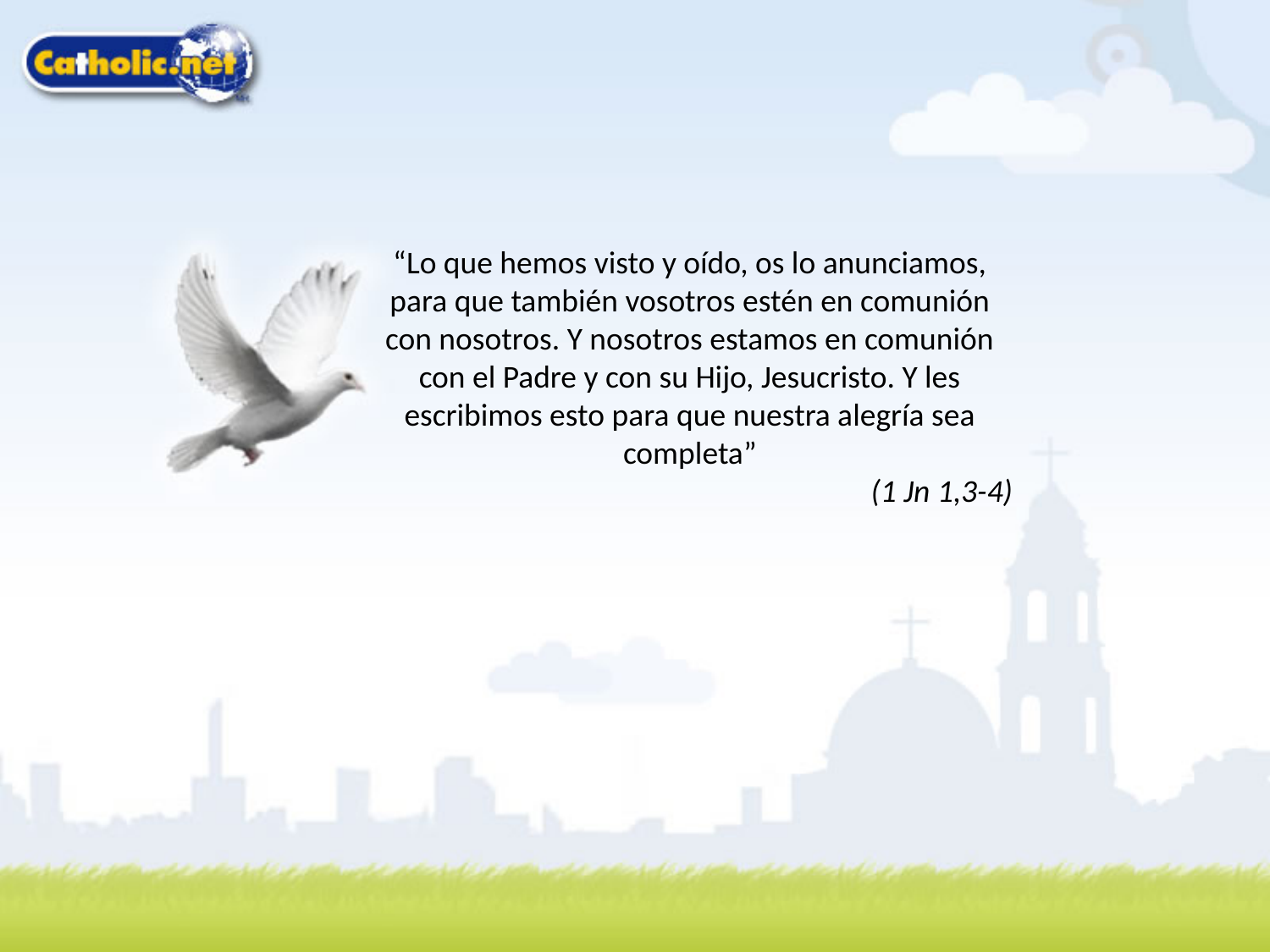

“Lo que hemos visto y oído, os lo anunciamos, para que también vosotros estén en comunión con nosotros. Y nosotros estamos en comunión con el Padre y con su Hijo, Jesucristo. Y les escribimos esto para que nuestra alegría sea completa”
 (1 Jn 1,3-4)